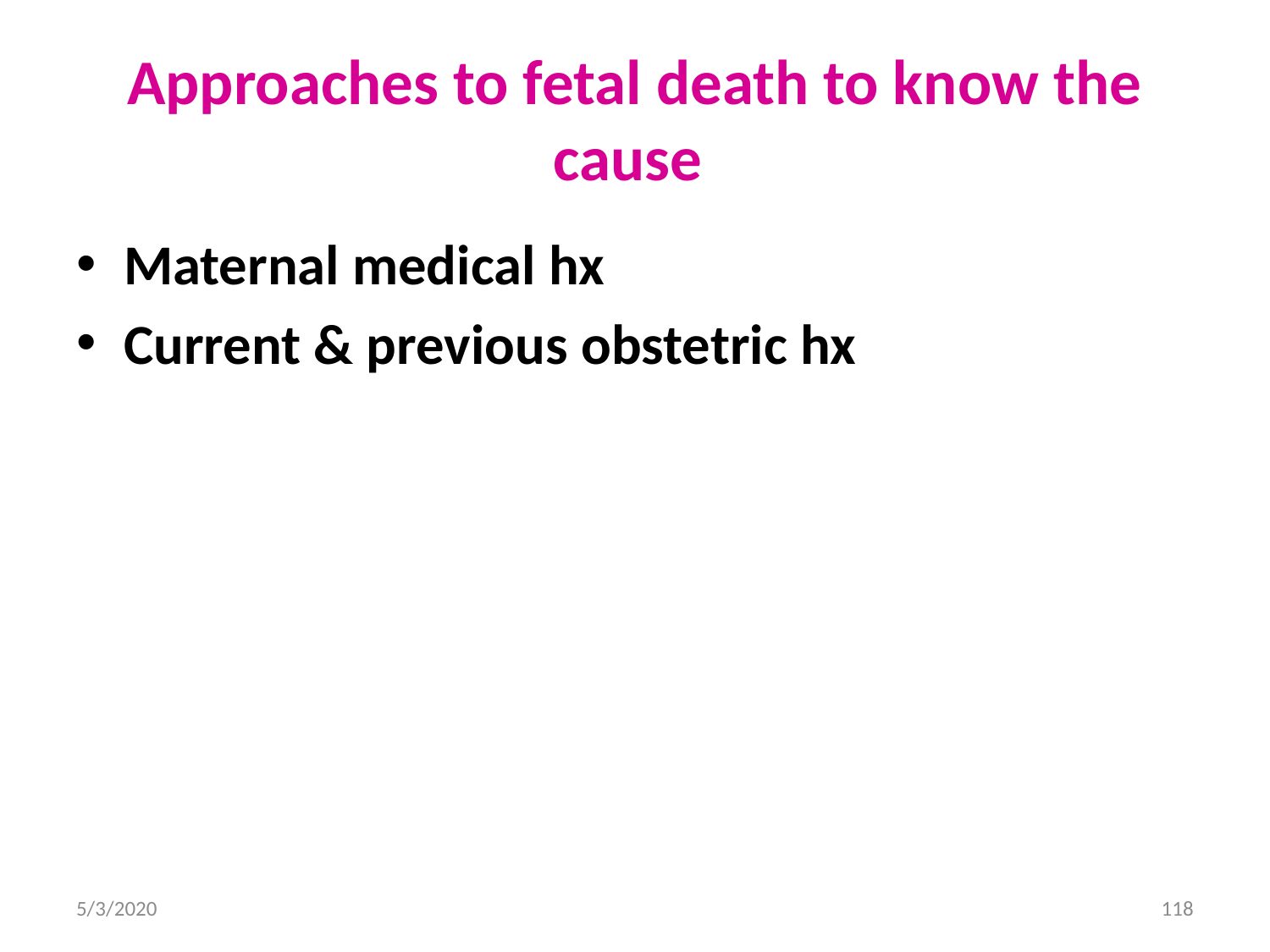

# Approaches to fetal death to know the cause
Maternal medical hx
Current & previous obstetric hx
5/3/2020
118